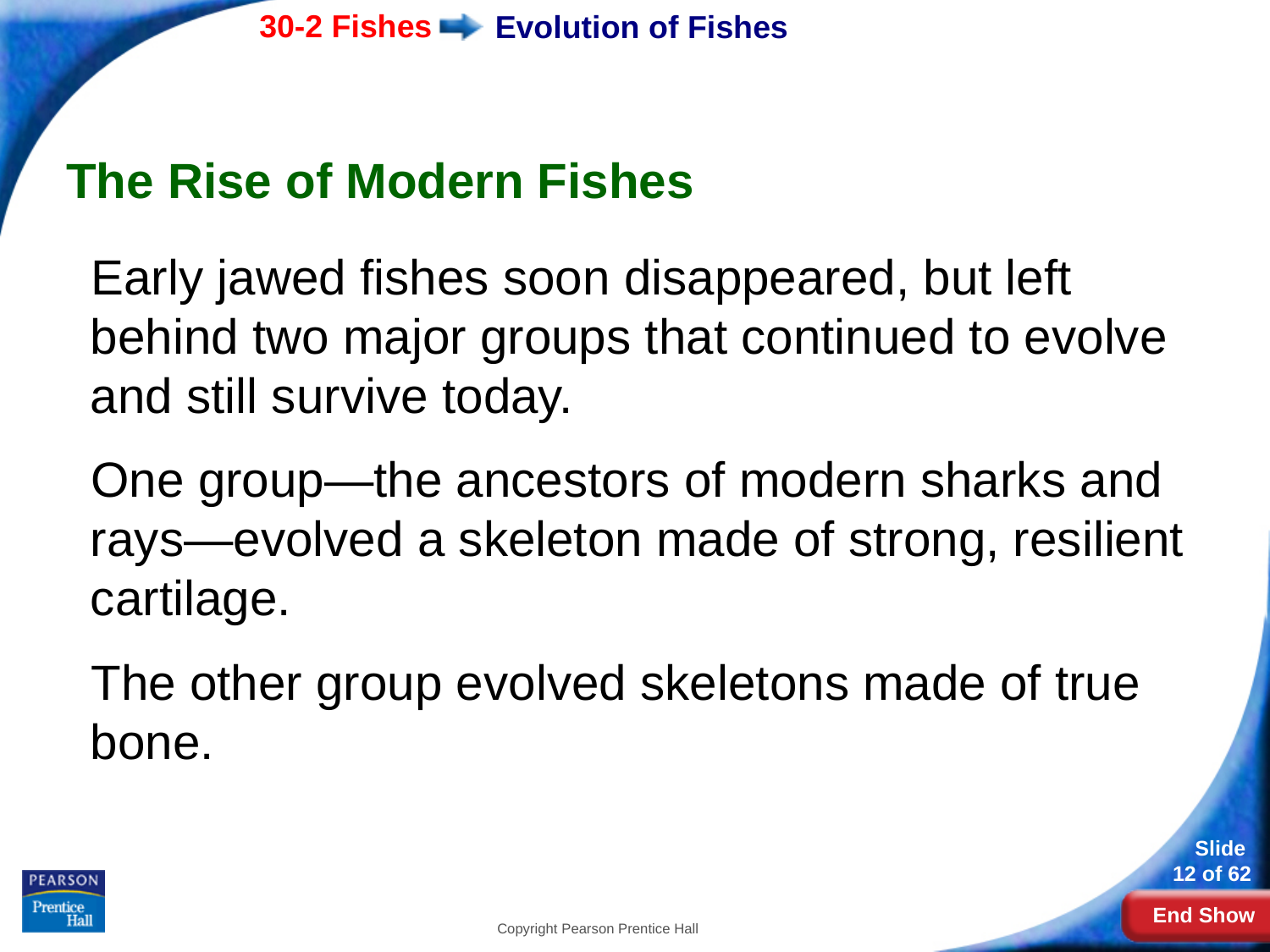

# Evolution of Fishes
The Rise of Modern Fishes
Early jawed fishes soon disappeared, but left behind two major groups that continued to evolve and still survive today.
One group—the ancestors of modern sharks and rays—evolved a skeleton made of strong, resilient cartilage.
The other group evolved skeletons made of true bone.
Copyright Pearson Prentice Hall